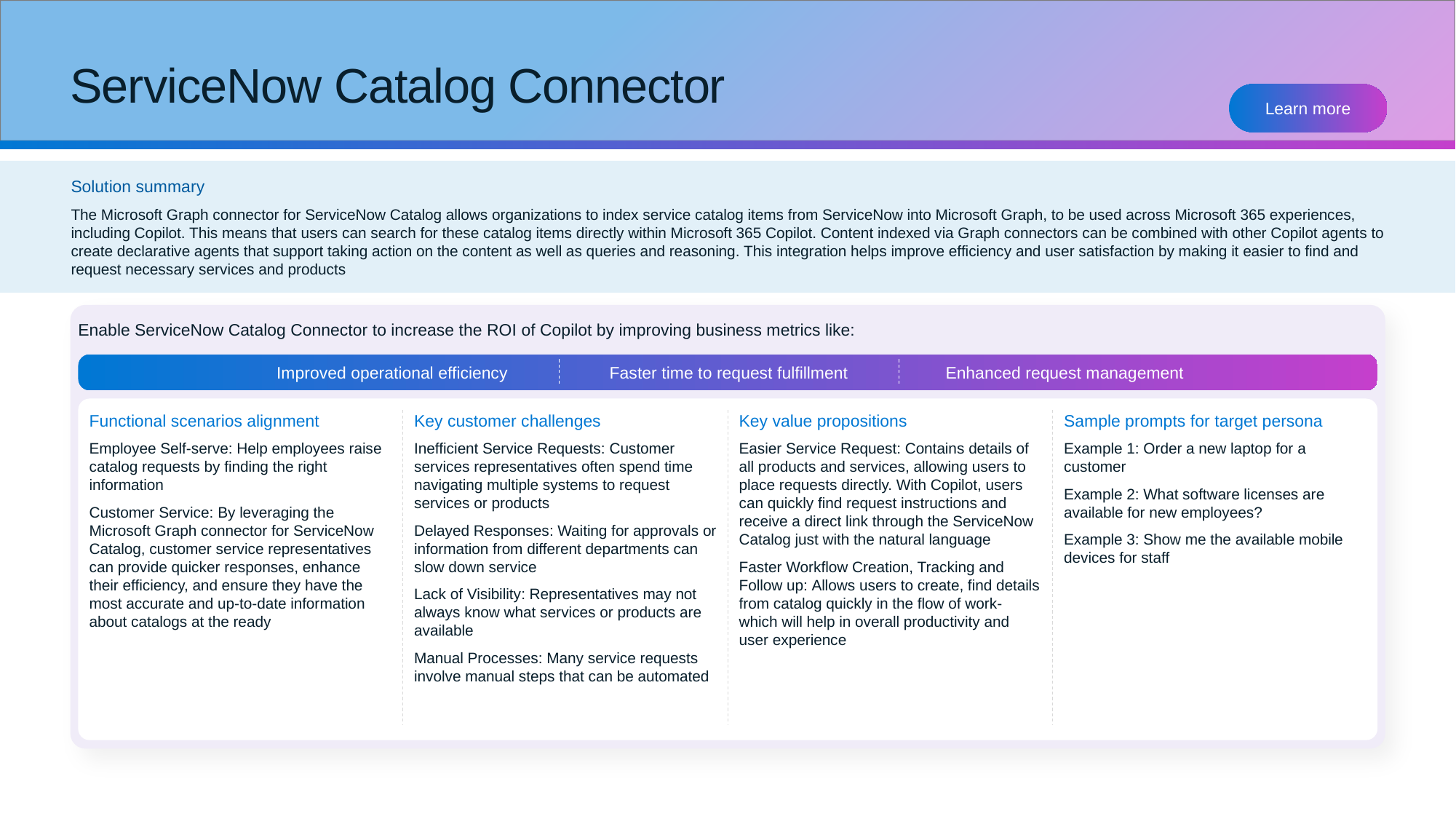

# ServiceNow Catalog Connector
Learn more

Solution summary
The Microsoft Graph connector for ServiceNow Catalog allows organizations to index service catalog items from ServiceNow into Microsoft Graph, to be used across Microsoft 365 experiences, including Copilot. This means that users can search for these catalog items directly within Microsoft 365 Copilot. Content indexed via Graph connectors can be combined with other Copilot agents to create declarative agents that support taking action on the content as well as queries and reasoning. This integration helps improve efficiency and user satisfaction by making it easier to find and request necessary services and products

Enable ServiceNow Catalog Connector to increase the ROI of Copilot by improving business metrics like:

Improved operational efficiency
Faster time to request fulfillment
Enhanced request management

Functional scenarios alignment
Employee Self-serve: Help employees raise catalog requests by finding the right information
Customer Service: By leveraging the Microsoft Graph connector for ServiceNow Catalog, customer service representatives can provide quicker responses, enhance their efficiency, and ensure they have the most accurate and up-to-date information about catalogs at the ready
Key customer challenges
Inefficient Service Requests: Customer services representatives often spend time navigating multiple systems to request services or products
Delayed Responses: Waiting for approvals or information from different departments can slow down service
Lack of Visibility: Representatives may not always know what services or products are available
Manual Processes: Many service requests involve manual steps that can be automated
Key value propositions
Easier Service Request: Contains details of all products and services, allowing users to place requests directly. With Copilot, users can quickly find request instructions and receive a direct link through the ServiceNow Catalog just with the natural language
Faster Workflow Creation, Tracking and Follow up: Allows users to create, find details from catalog quickly in the flow of work- which will help in overall productivity and user experience
Sample prompts for target persona
Example 1: Order a new laptop for a customer
Example 2: What software licenses are available for new employees?
Example 3: Show me the available mobile devices for staff